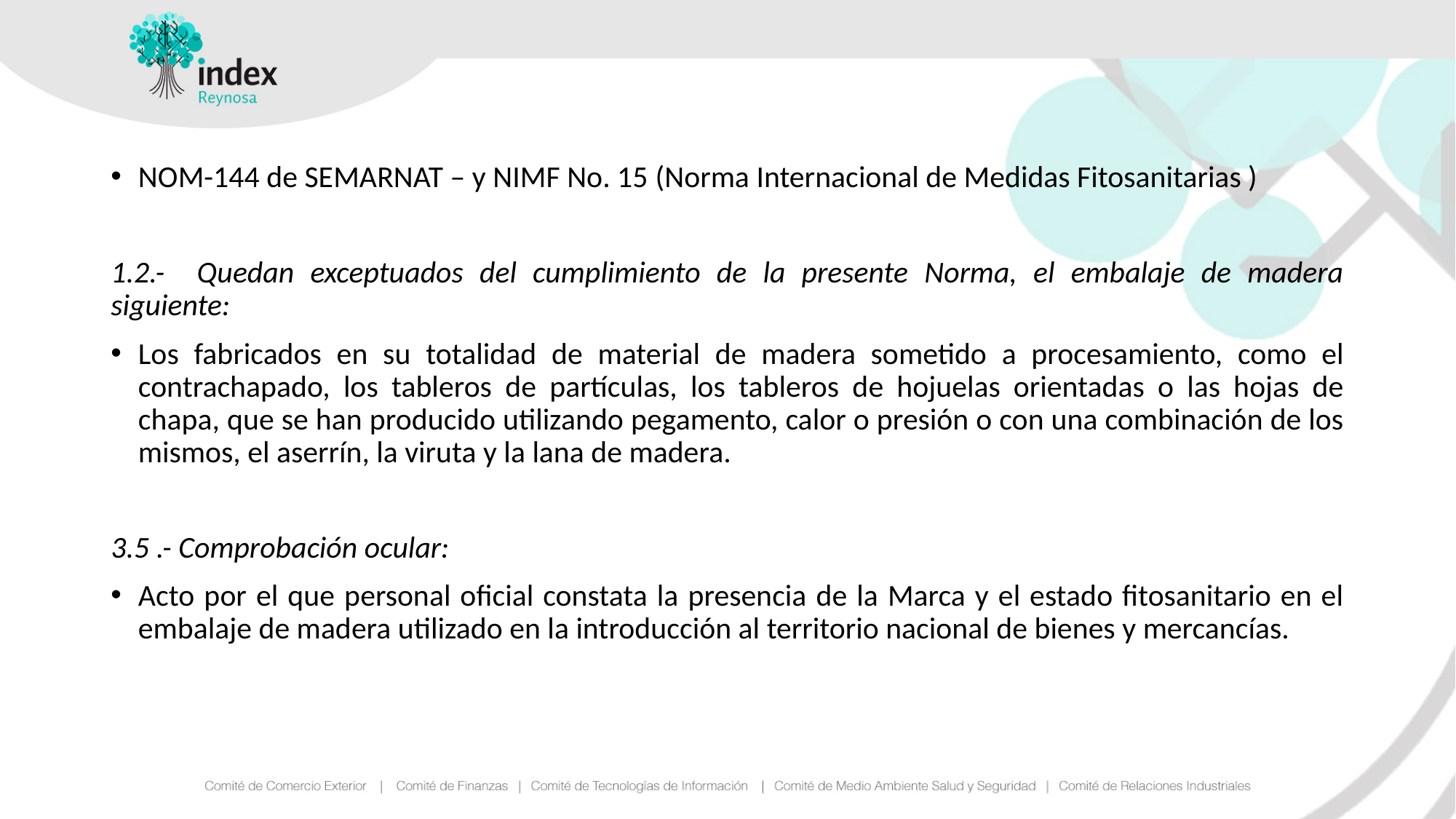

NOM-144 de SEMARNAT – y NIMF No. 15 (Norma Internacional de Medidas Fitosanitarias )

1.2.-  Quedan exceptuados del cumplimiento de la presente Norma, el embalaje de madera siguiente:
Los fabricados en su totalidad de material de madera sometido a procesamiento, como el contrachapado, los tableros de partículas, los tableros de hojuelas orientadas o las hojas de chapa, que se han producido utilizando pegamento, calor o presión o con una combinación de los mismos, el aserrín, la viruta y la lana de madera.

3.5 .- Comprobación ocular:
Acto por el que personal oficial constata la presencia de la Marca y el estado fitosanitario en el embalaje de madera utilizado en la introducción al territorio nacional de bienes y mercancías.